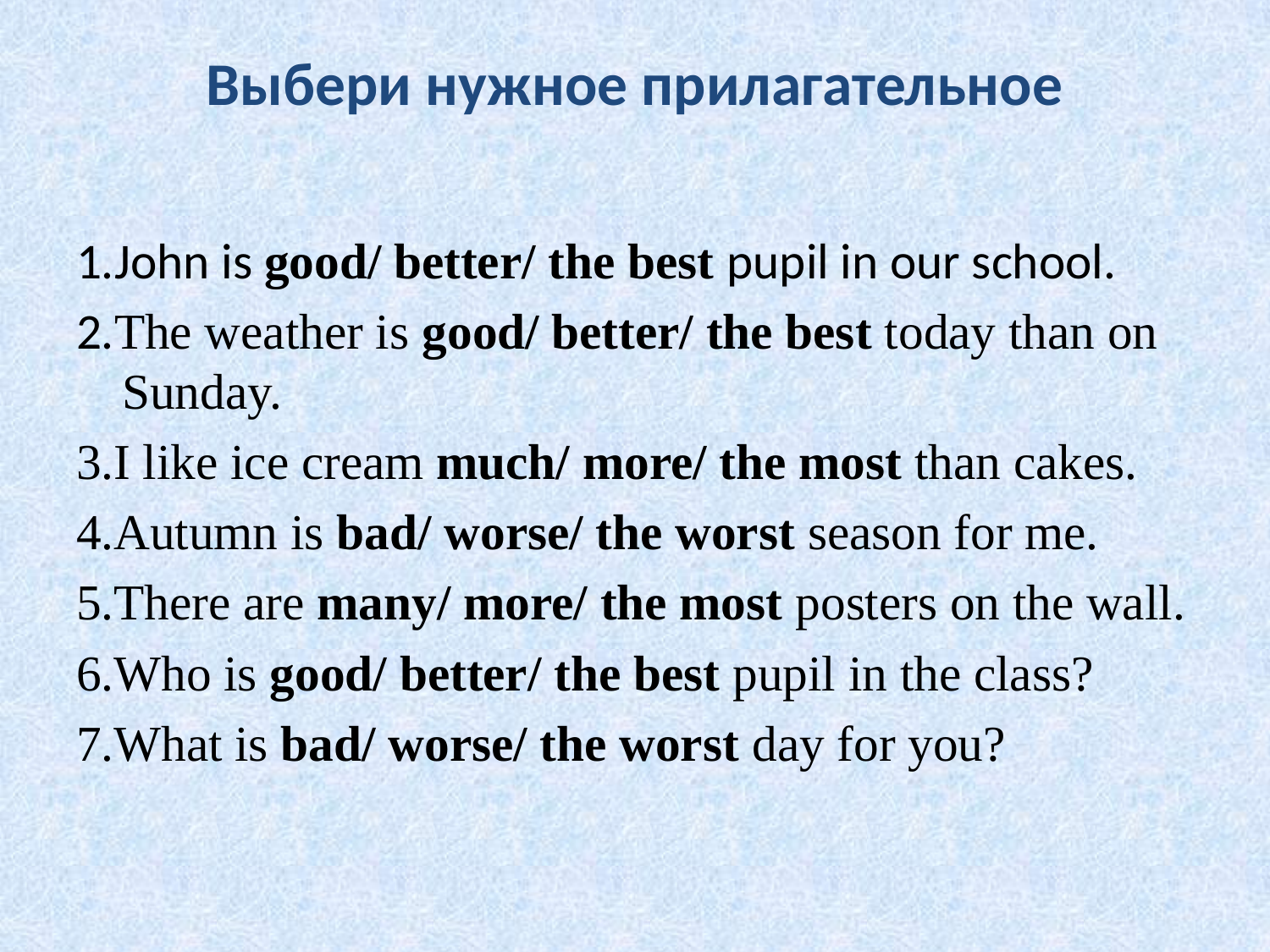

# Выбери нужное прилагательное
1.John is good/ better/ the best pupil in our school.
2.The weather is good/ better/ the best today than on Sunday.
3.I like ice cream much/ more/ the most than cakes.
4.Autumn is bad/ worse/ the worst season for me.
5.There are many/ more/ the most posters on the wall.
6.Who is good/ better/ the best pupil in the class?
7.What is bad/ worse/ the worst day for you?